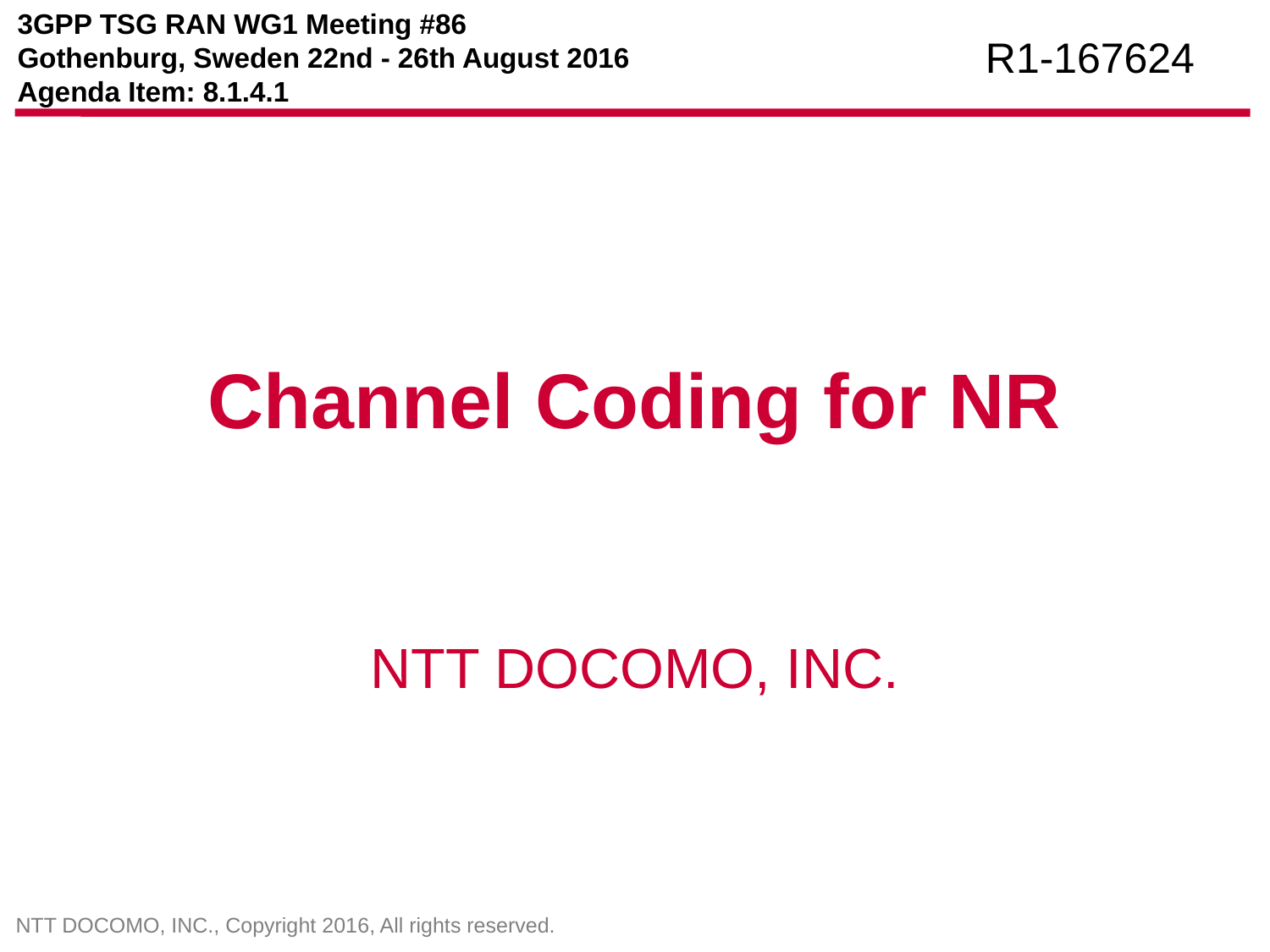

3GPP TSG RAN WG1 Meeting #86
Gothenburg, Sweden 22nd - 26th August 2016
Agenda Item: 8.1.4.1
R1-167624
# Channel Coding for NR
NTT DOCOMO, INC.